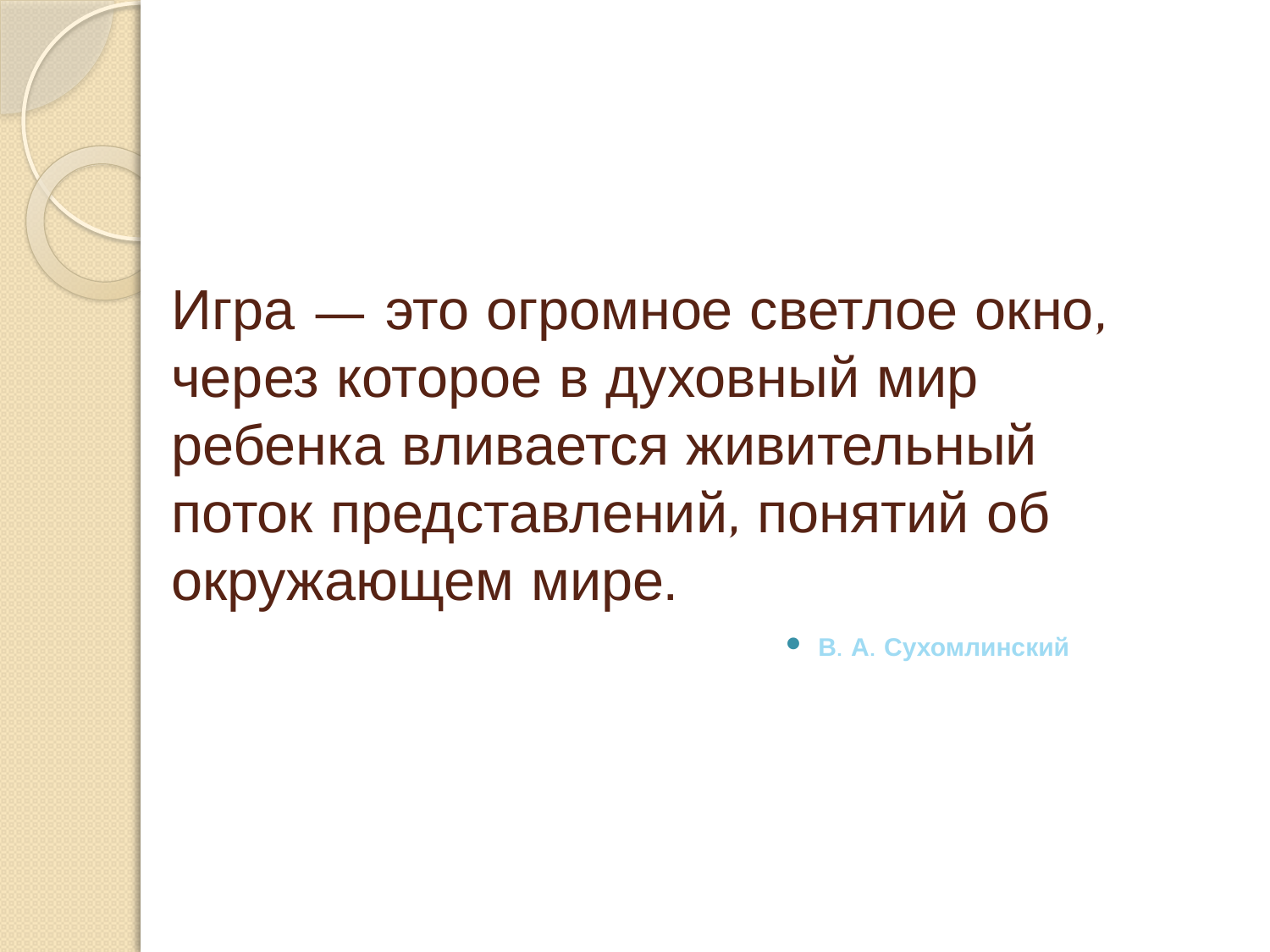

# Игра — это огромное светлое окно, через которое в духовный мир ребенка вливается живительный поток представлений, понятий об окружающем мире.
В. А. Сухомлинский